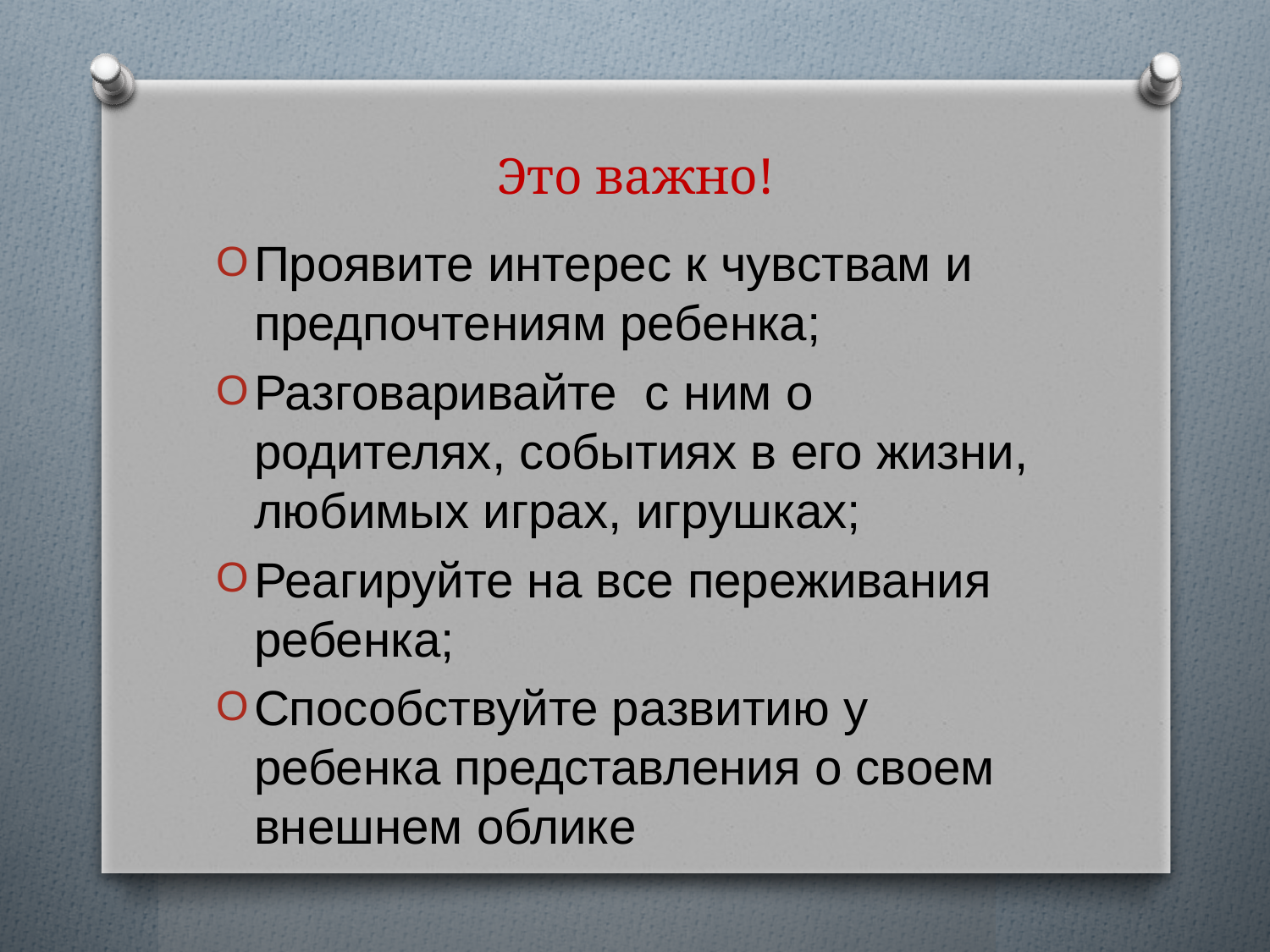

# Это важно!
Проявите интерес к чувствам и предпочтениям ребенка;
Разговаривайте  с ним о родителях, событиях в его жизни, любимых играх, игрушках;
Реагируйте на все переживания ребенка;
Способствуйте развитию у ребенка представления о своем внешнем облике